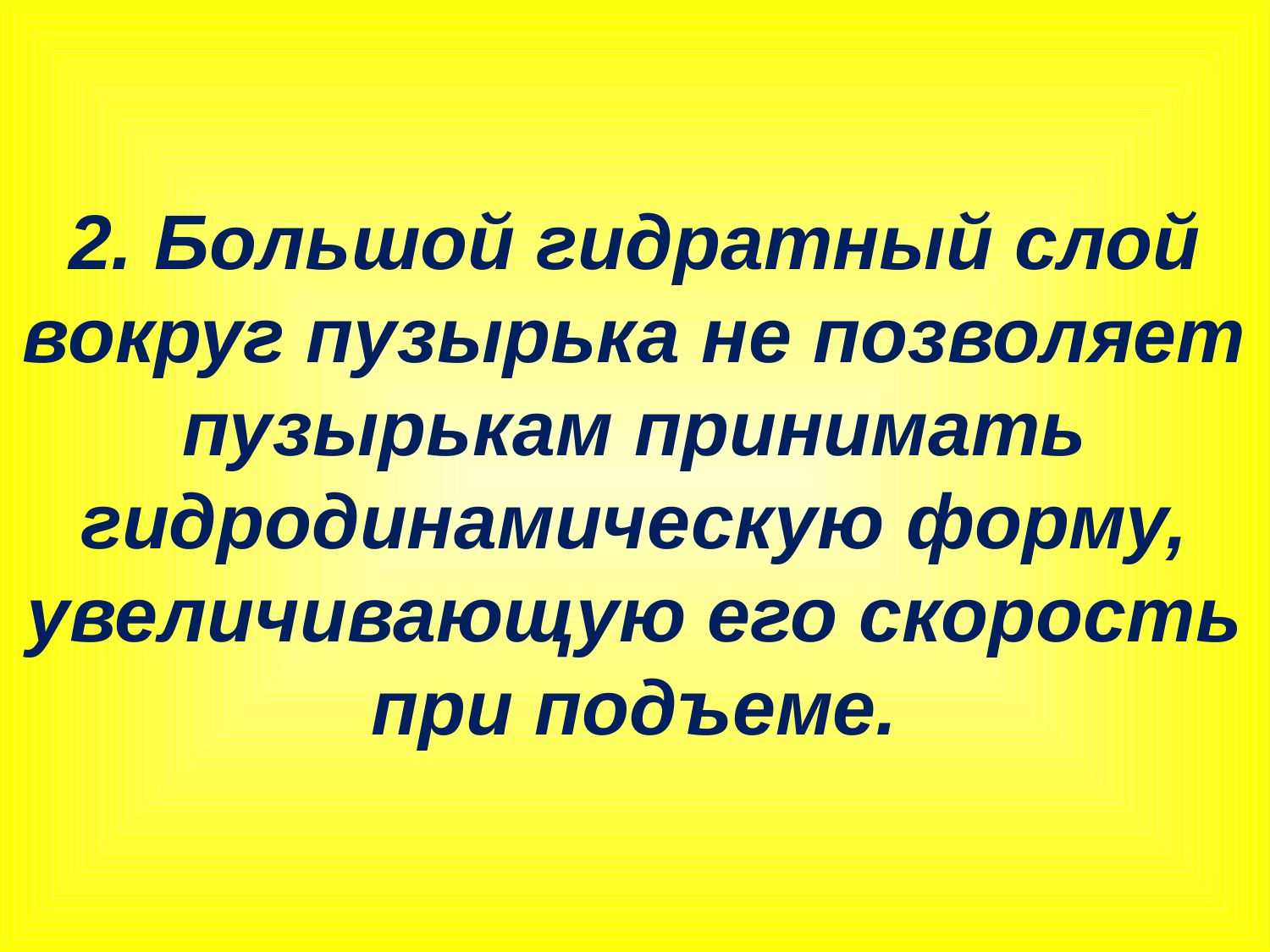

2. Большой гидратный слой вокруг пузырька не позволяет пузырькам принимать гидродинамическую форму, увеличивающую его скорость при подъеме.